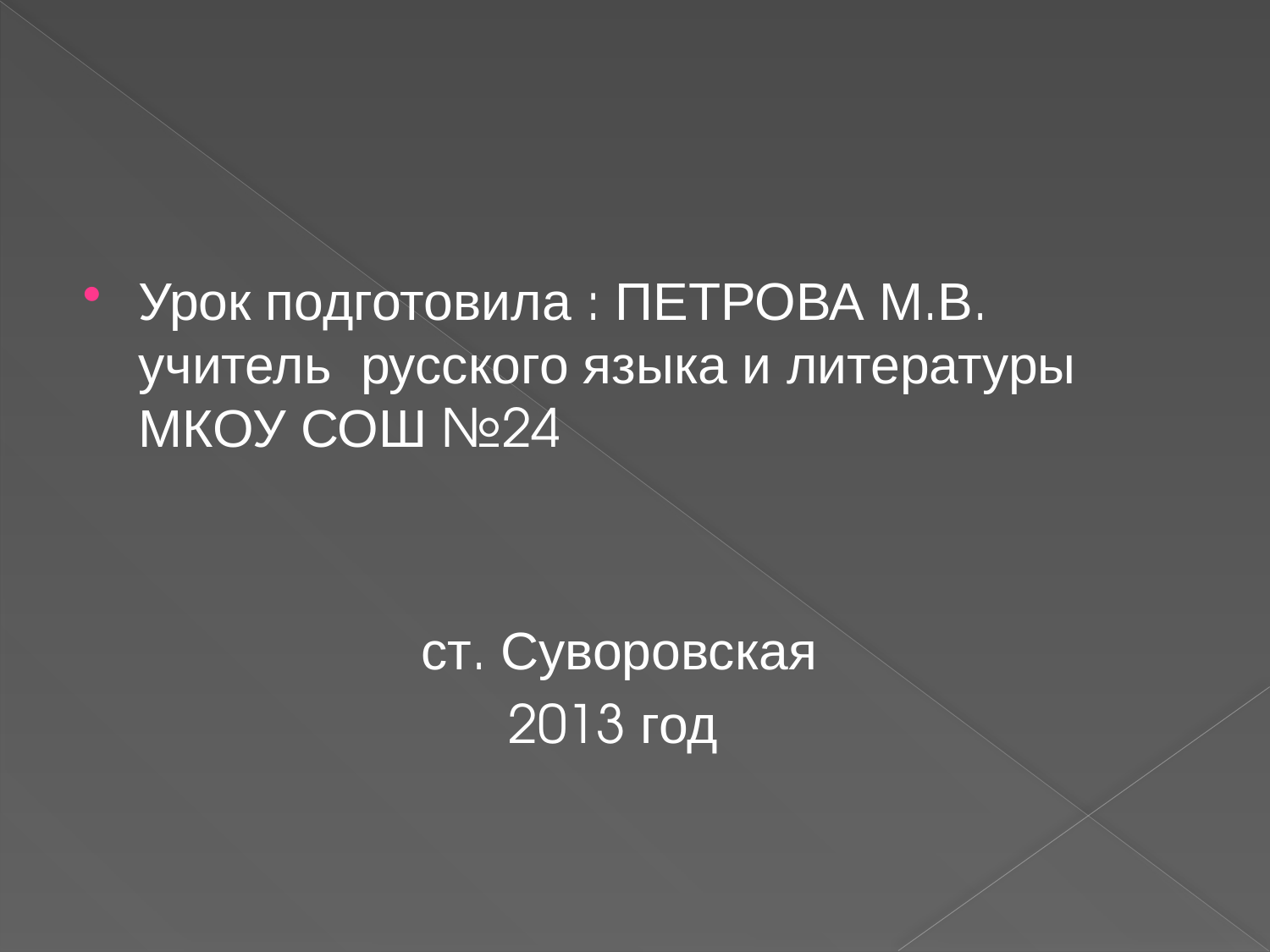

#
Урок подготовила : ПЕТРОВА М.В. учитель  русского языка и литературы МКОУ СОШ №24

                       ст. Суворовская
                             2013 год